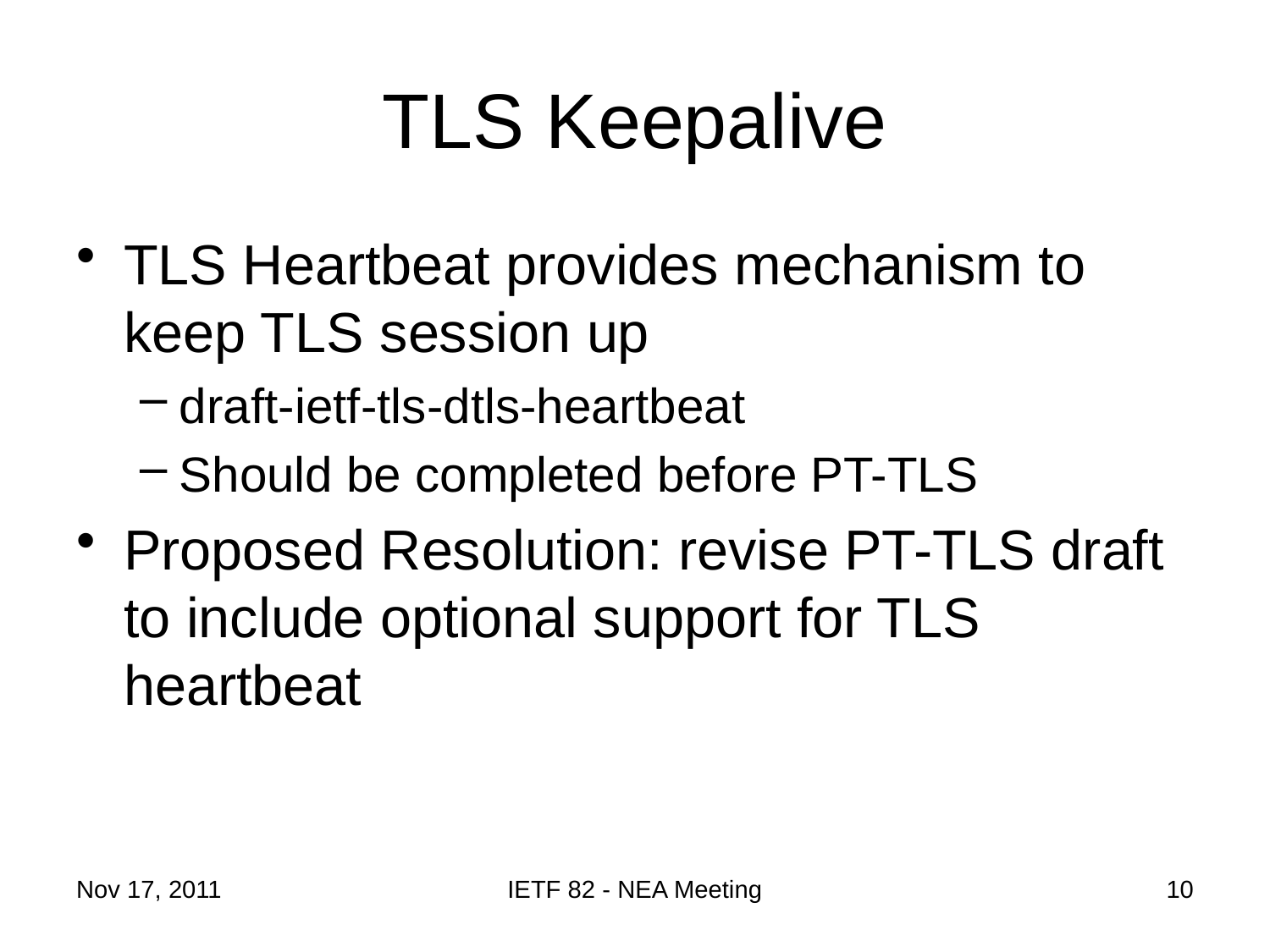

# TLS Keepalive
TLS Heartbeat provides mechanism to keep TLS session up
draft-ietf-tls-dtls-heartbeat
Should be completed before PT-TLS
Proposed Resolution: revise PT-TLS draft to include optional support for TLS heartbeat
Nov 17, 2011
IETF 82 - NEA Meeting
10